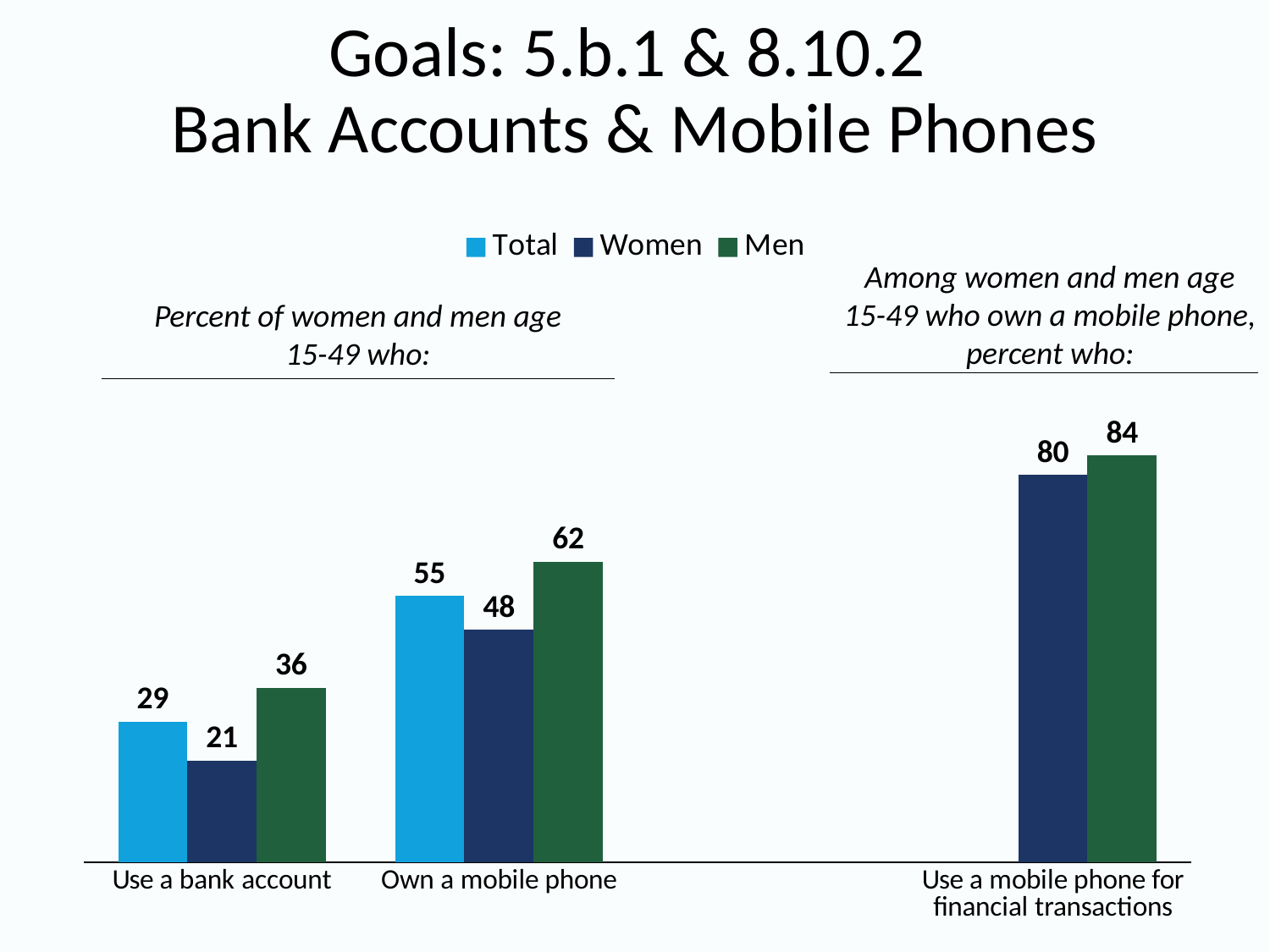

# Goals: 5.b.1 & 8.10.2 Bank Accounts & Mobile Phones

### Chart

| Category | Total | Women | Men |
|---|---|---|---|
| Use a bank account | 29.0 | 21.0 | 36.0 |
| Own a mobile phone | 55.0 | 48.0 | 62.0 |
|  | None | None | None |
| Use a mobile phone for financial transactions | None | 80.0 | 84.0 |
Among women and men age 15-49 who own a mobile phone, percent who:
Percent of women and men age 15-49 who: